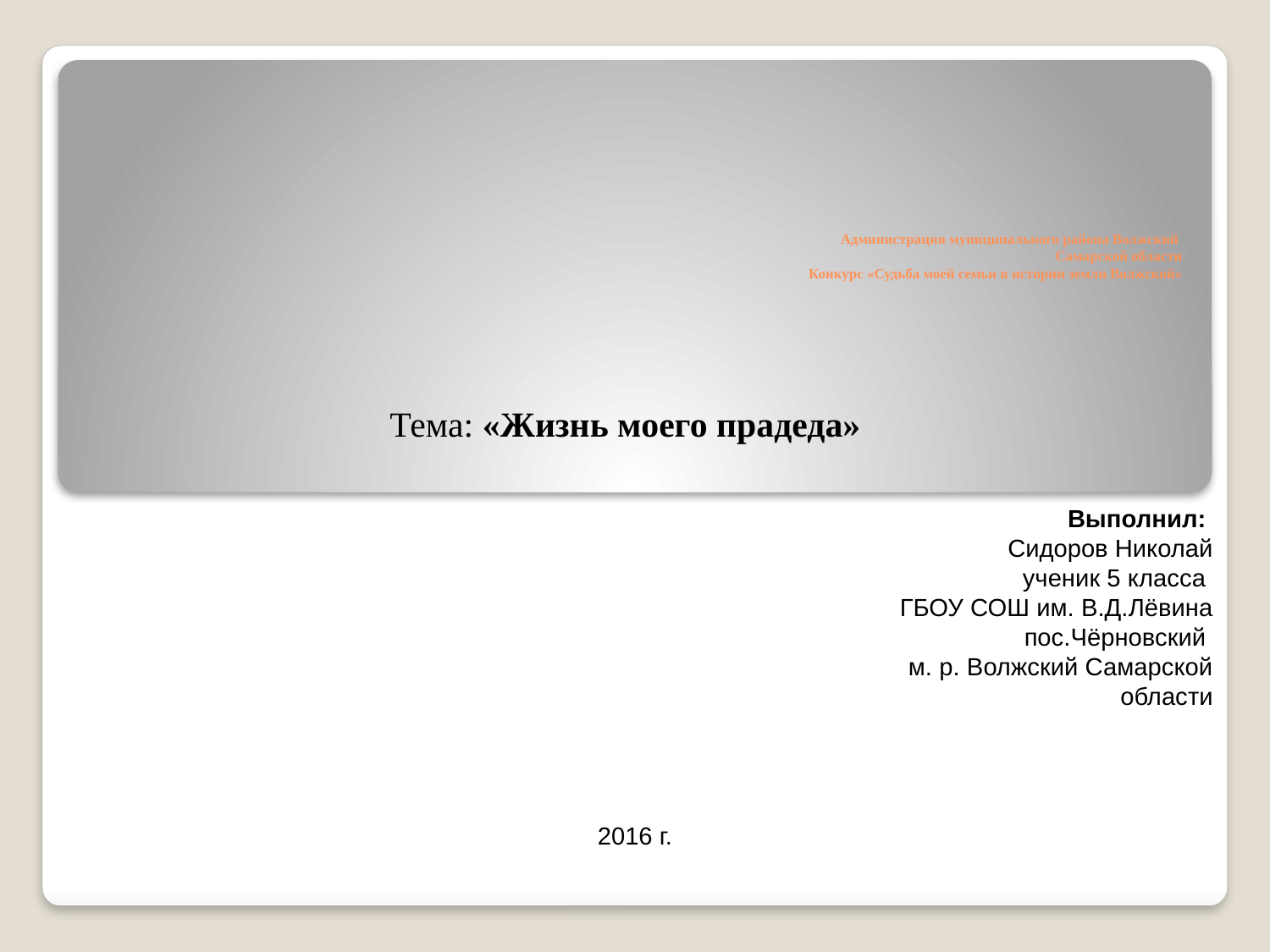

# Администрация муниципального района Волжский Самарской области Конкурс «Судьба моей семьи в истории земли Волжской»

Тема: «Жизнь моего прадеда»

Выполнил:
Сидоров Николай
ученик 5 класса
ГБОУ СОШ им. В.Д.Лёвина пос.Чёрновский
м. р. Волжский Самарской области
2016 г.